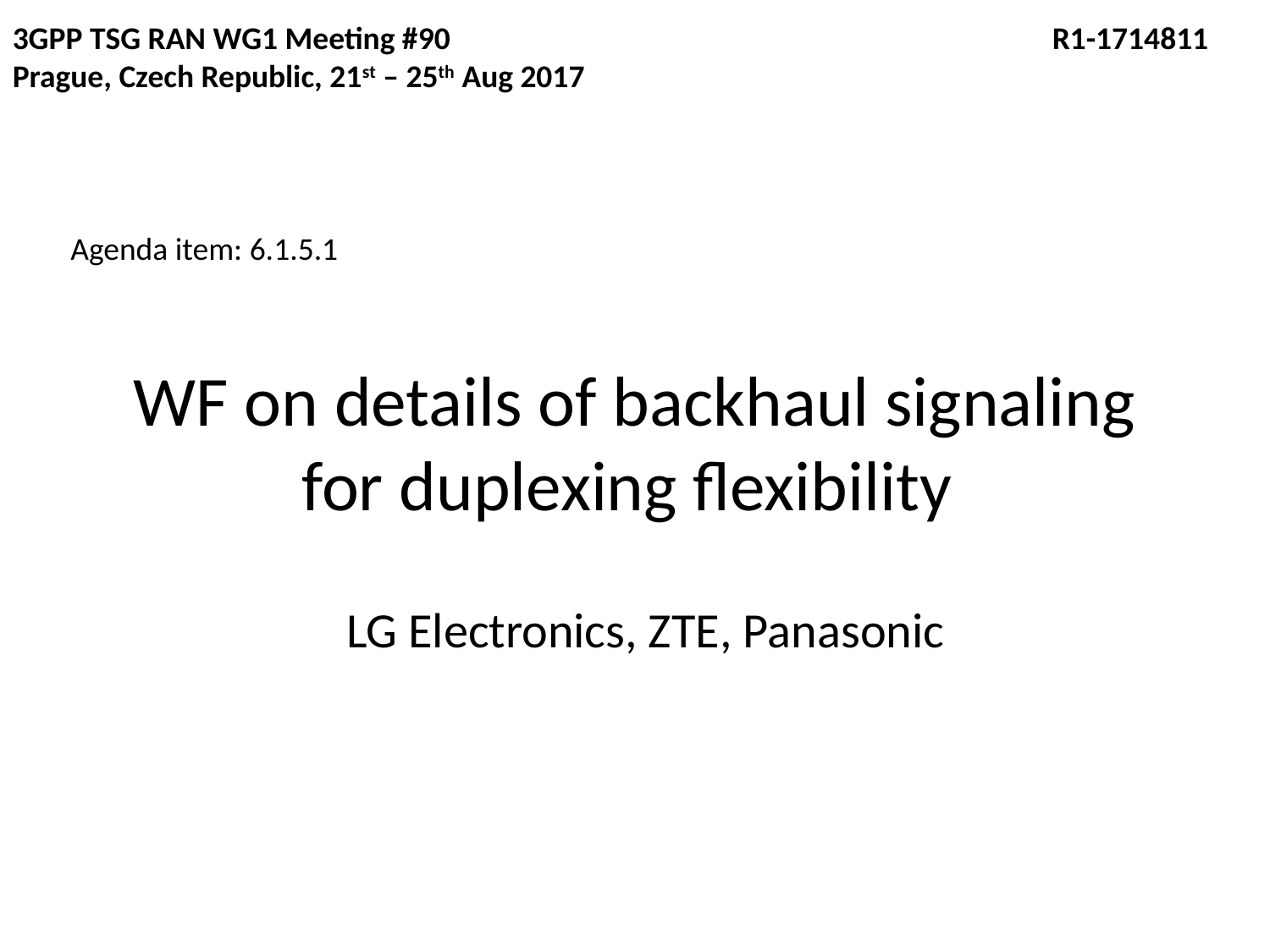

3GPP TSG RAN WG1 Meeting #90				                     R1-1714811
Prague, Czech Republic, 21st – 25th Aug 2017
Agenda item: 6.1.5.1
# WF on details of backhaul signaling for duplexing flexibility
LG Electronics, ZTE, Panasonic